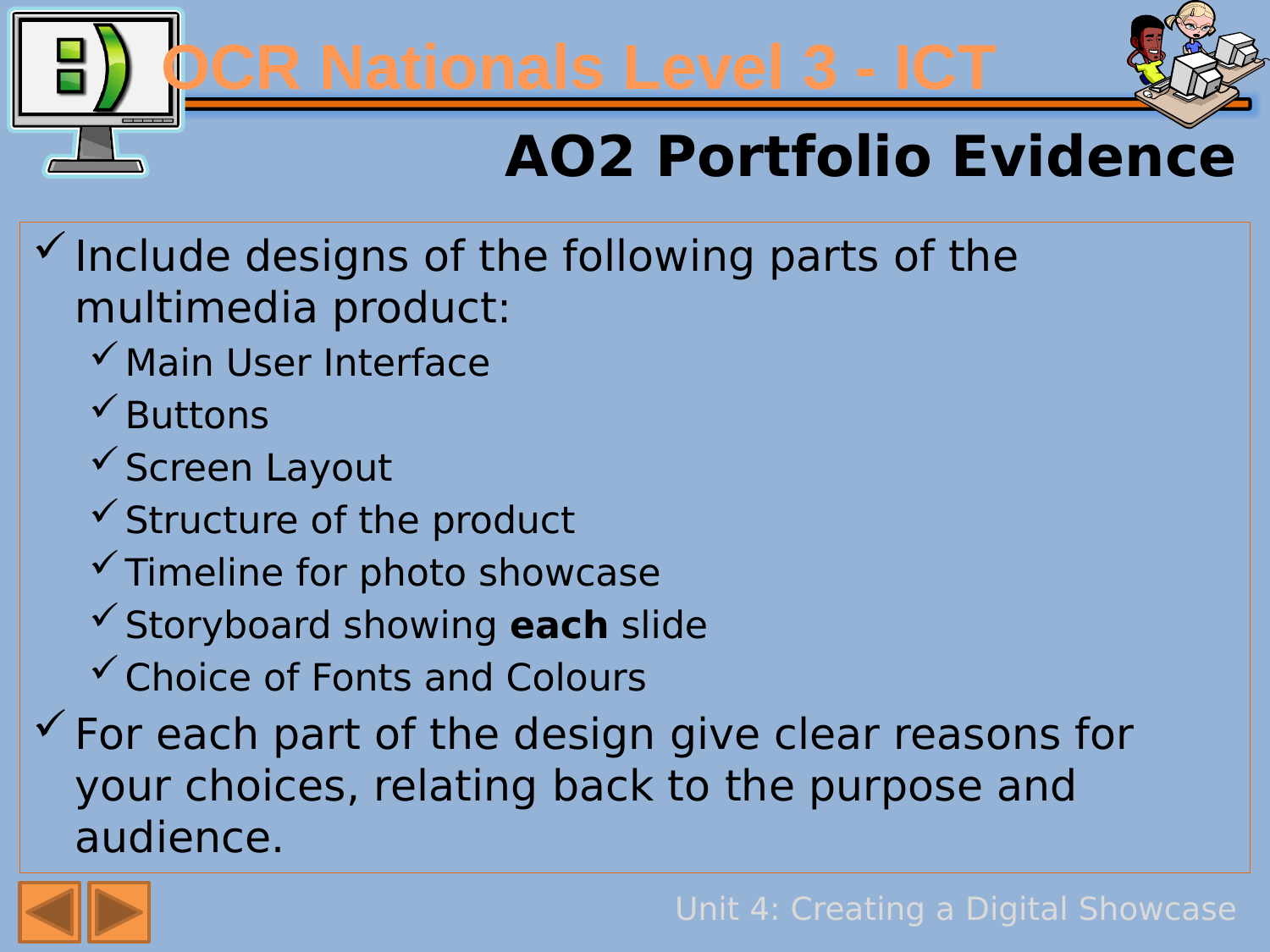

# AO2 Portfolio Evidence
Include designs of the following parts of the multimedia product:
Main User Interface
Buttons
Screen Layout
Structure of the product
Timeline for photo showcase
Storyboard showing each slide
Choice of Fonts and Colours
For each part of the design give clear reasons for your choices, relating back to the purpose and audience.